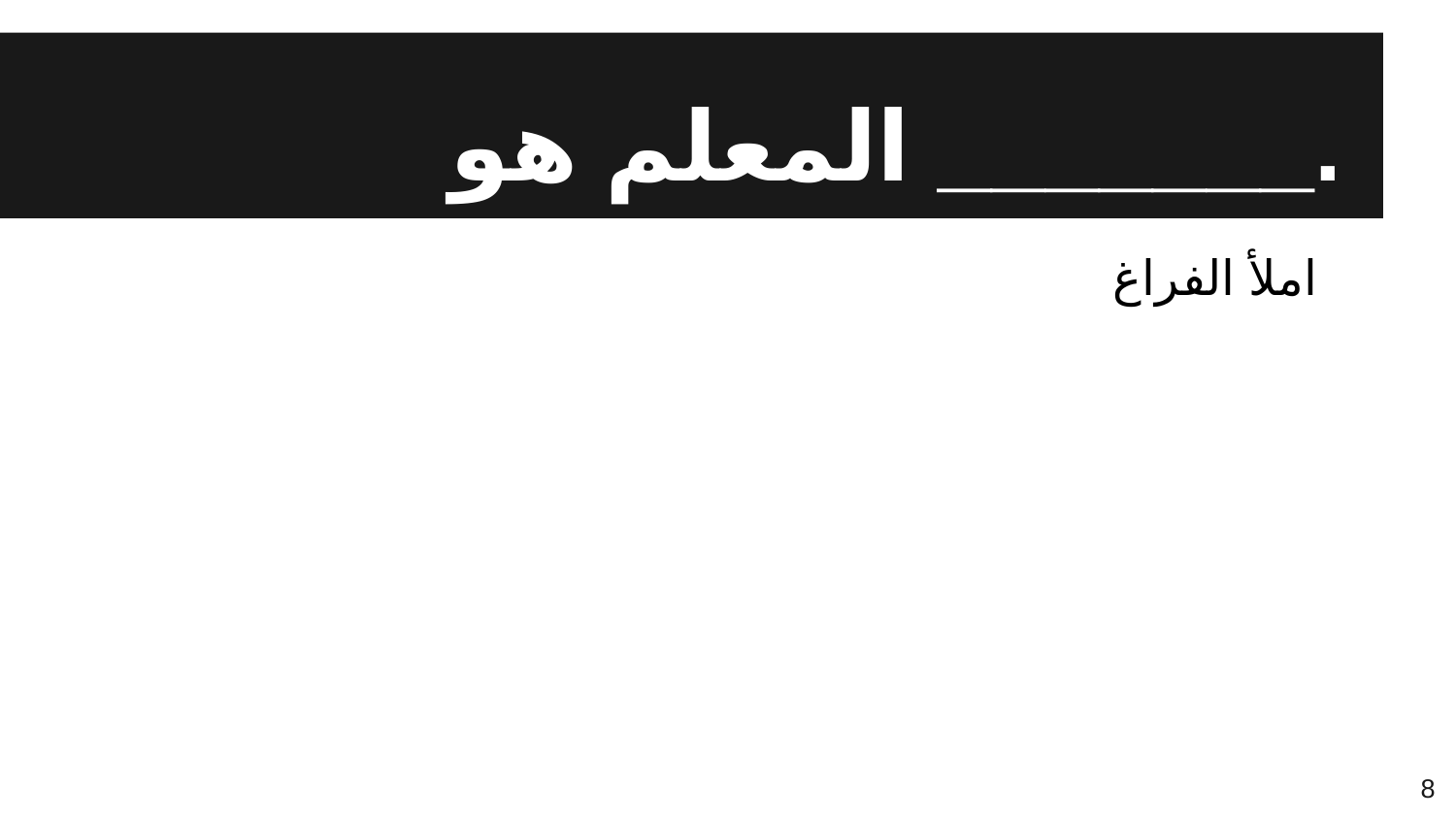

# المعلم هو _______.
املأ الفراغ
8